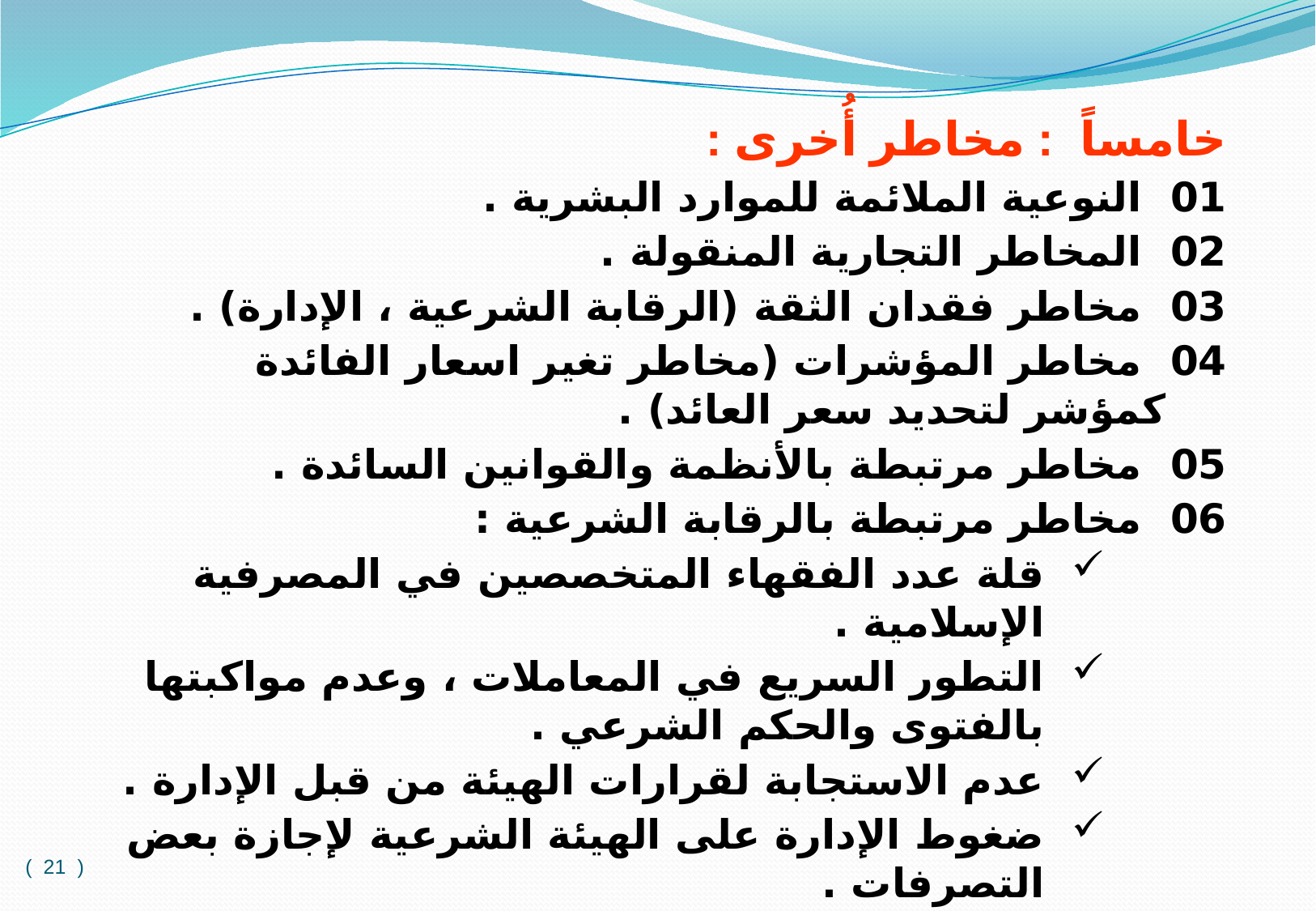

خامساً  : مخاطر أُخرى :
01  النوعية الملائمة للموارد البشرية .
02  المخاطر التجارية المنقولة .
03  مخاطر فقدان الثقة (الرقابة الشرعية ، الإدارة) .
04  مخاطر المؤشرات (مخاطر تغير اسعار الفائدة كمؤشر لتحديد سعر العائد) .
05  مخاطر مرتبطة بالأنظمة والقوانين السائدة .
06  مخاطر مرتبطة بالرقابة الشرعية :
قلة عدد الفقهاء المتخصصين في المصرفية الإسلامية .
التطور السريع في المعاملات ، وعدم مواكبتها بالفتوى والحكم الشرعي .
عدم الاستجابة لقرارات الهيئة من قبل الإدارة .
ضغوط الإدارة على الهيئة الشرعية لإجازة بعض التصرفات .
ضعف اختصاص الهيئة .
(  21  )